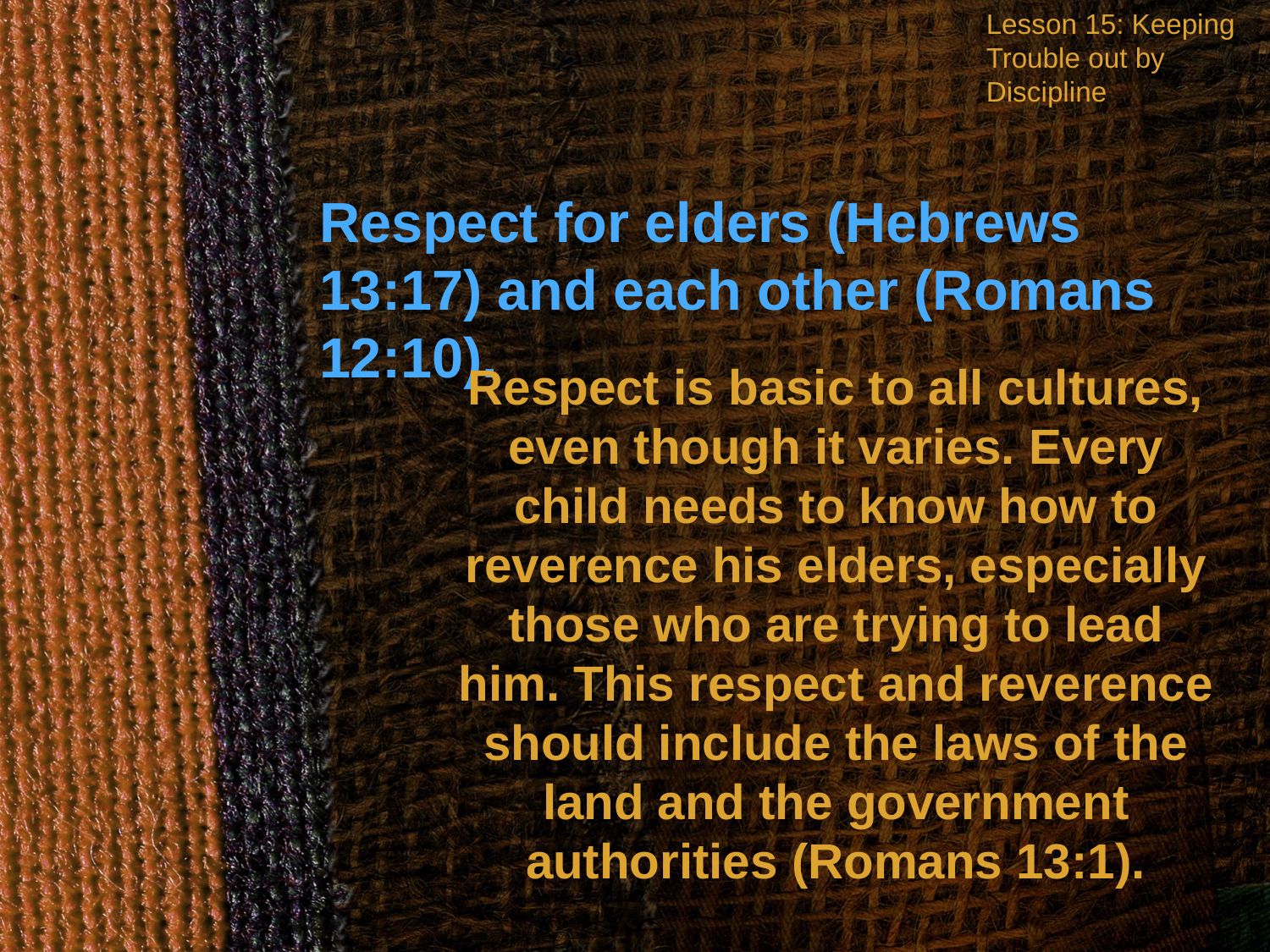

Lesson 15: Keeping Trouble out by Discipline
Respect for elders (Hebrews 13:17) and each other (Romans 12:10).
Respect is basic to all cultures, even though it varies. Every child needs to know how to reverence his elders, especially those who are trying to lead him. This respect and reverence should include the laws of the land and the government authorities (Romans 13:1).